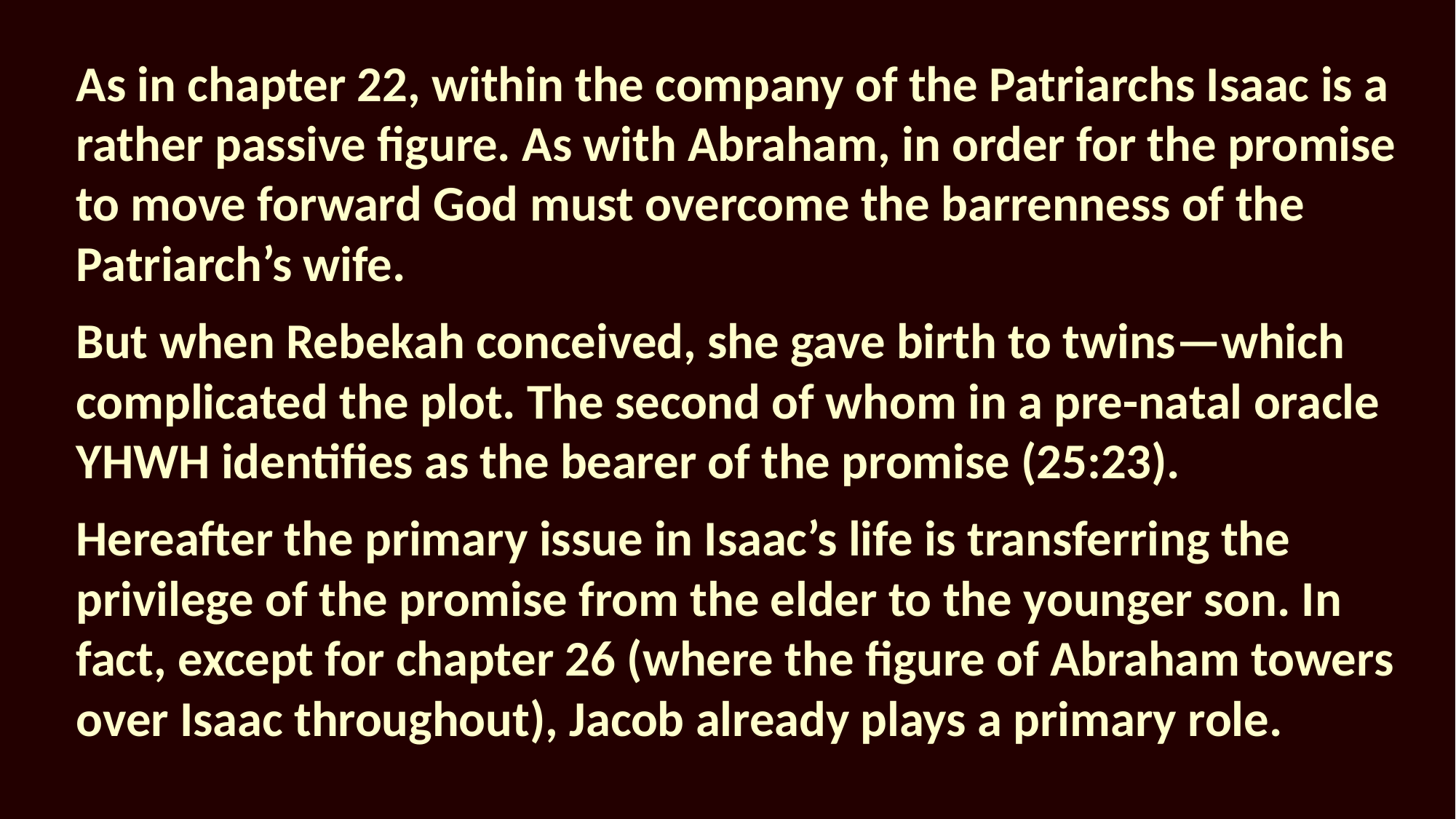

As in chapter 22, within the company of the Patriarchs Isaac is a rather passive figure. As with Abraham, in order for the promise to move forward God must overcome the barrenness of the Patriarch’s wife.
But when Rebekah conceived, she gave birth to twins—which complicated the plot. The second of whom in a pre-natal oracle YHWH identifies as the bearer of the promise (25:23).
Hereafter the primary issue in Isaac’s life is transferring the privilege of the promise from the elder to the younger son. In fact, except for chapter 26 (where the figure of Abraham towers over Isaac throughout), Jacob already plays a primary role.